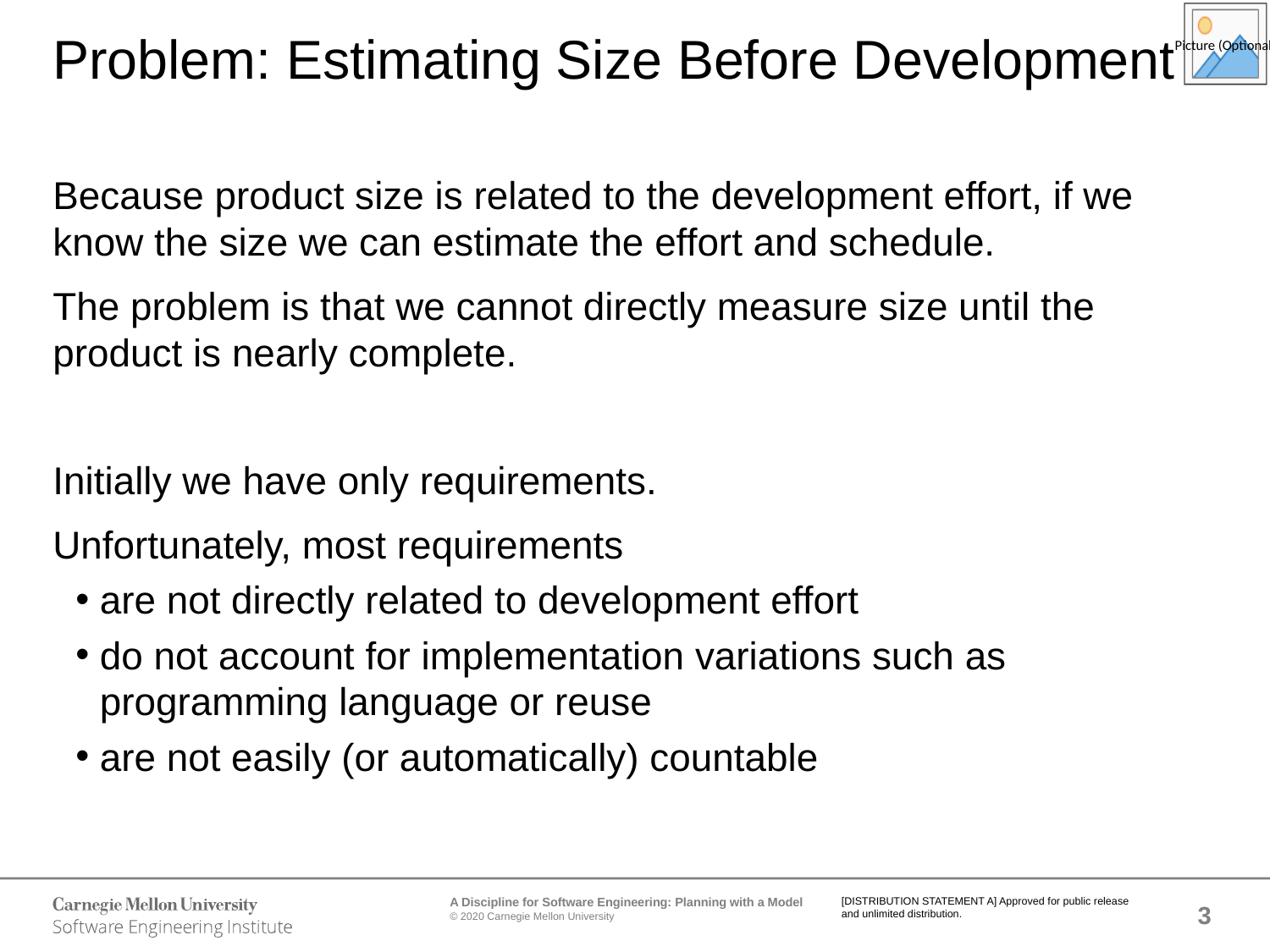

# Problem: Estimating Size Before Development
Because product size is related to the development effort, if we know the size we can estimate the effort and schedule.
The problem is that we cannot directly measure size until the product is nearly complete.

Initially we have only requirements.
Unfortunately, most requirements
are not directly related to development effort
do not account for implementation variations such as programming language or reuse
are not easily (or automatically) countable